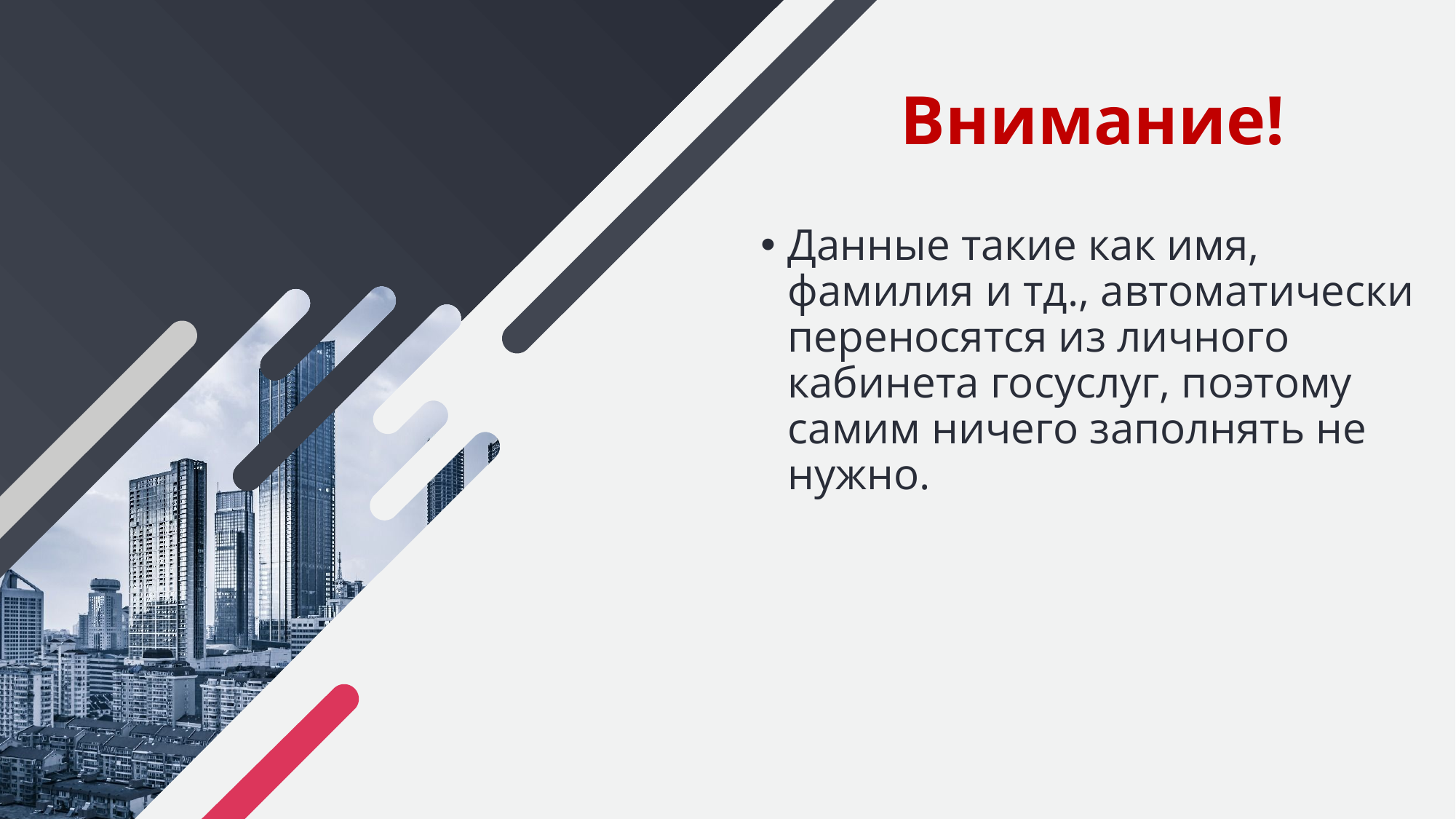

# Внимание!
Данные такие как имя, фамилия и тд., автоматически переносятся из личного кабинета госуслуг, поэтому самим ничего заполнять не нужно.